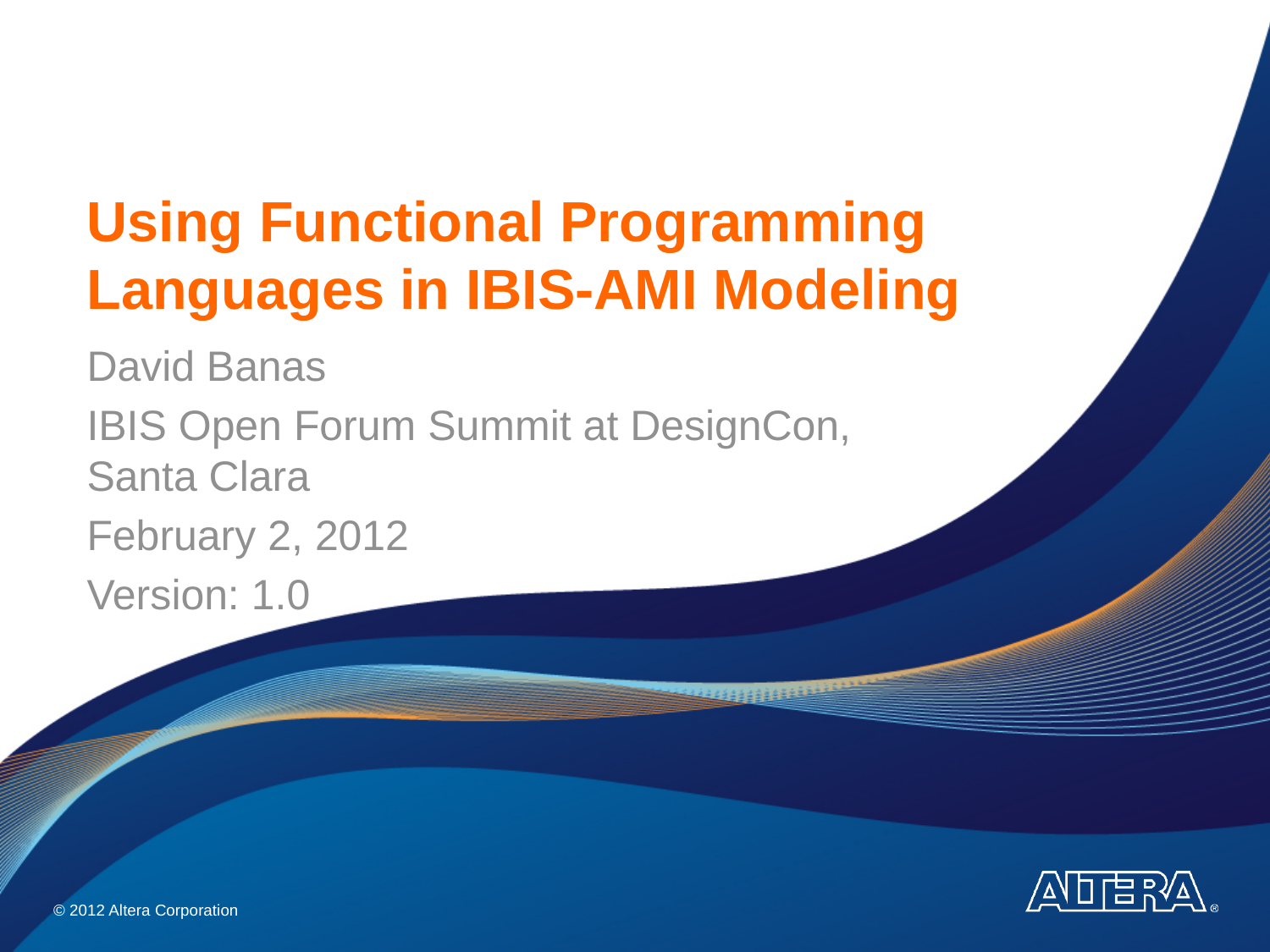

# Using Functional Programming Languages in IBIS-AMI Modeling
David Banas
IBIS Open Forum Summit at DesignCon, Santa Clara
February 2, 2012
Version: 1.0